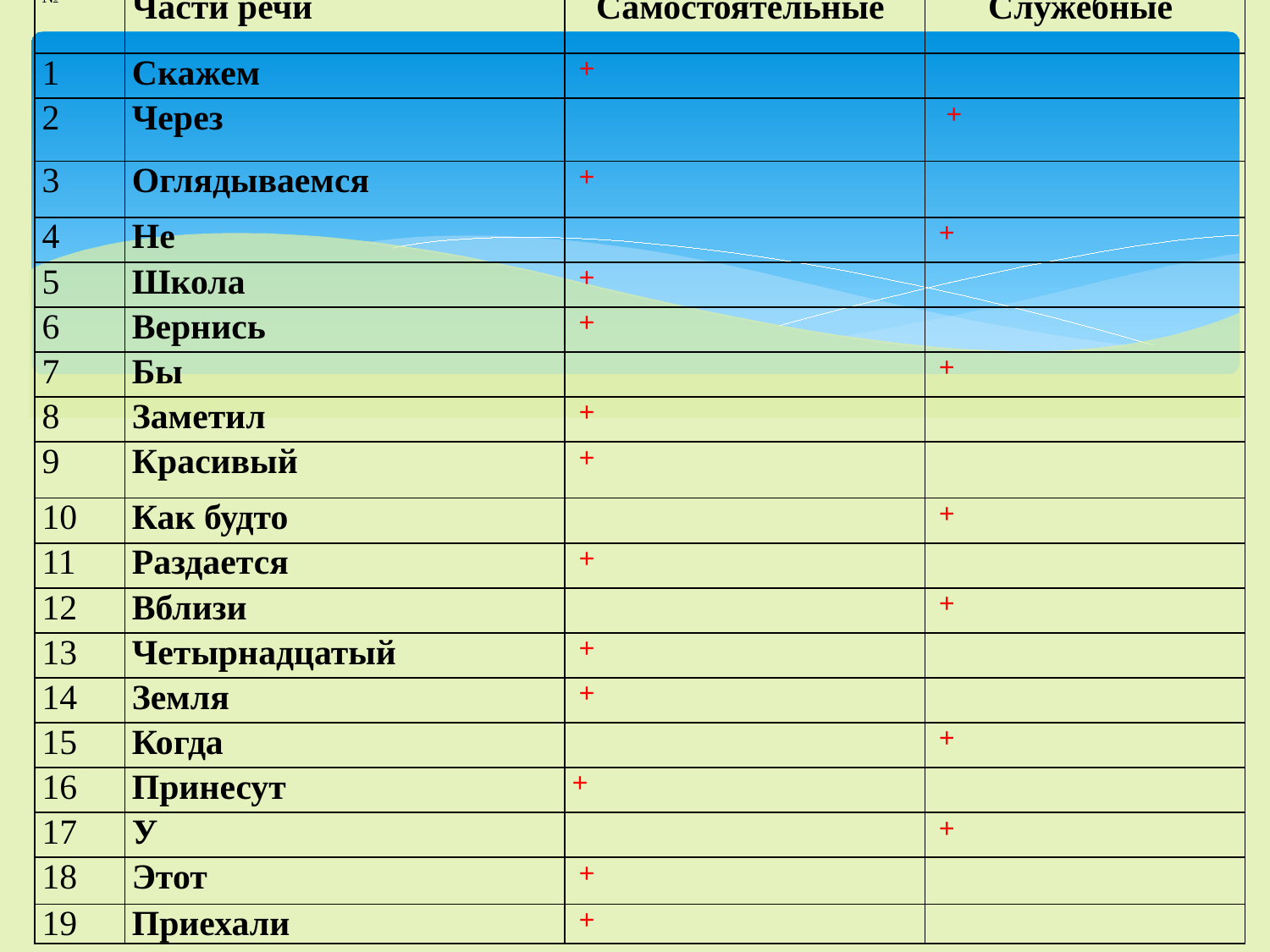

#
| № | Части речи | Самостоятельные | Служебные |
| --- | --- | --- | --- |
| 1 | Скажем | + |  |
| 2 | Через |  | + |
| 3 | Оглядываемся | + |  |
| 4 | Не |  | + |
| 5 | Школа | + |  |
| 6 | Вернись | + |  |
| 7 | Бы |  | + |
| 8 | Заметил | + |  |
| 9 | Красивый | + |  |
| 10 | Как будто |  | + |
| 11 | Раздается | + |  |
| 12 | Вблизи |  | + |
| 13 | Четырнадцатый | + |  |
| 14 | Земля | + |  |
| 15 | Когда |  | + |
| 16 | Принесут | + |  |
| 17 | У |  | + |
| 18 | Этот | + |  |
| 19 | Приехали | + |  |